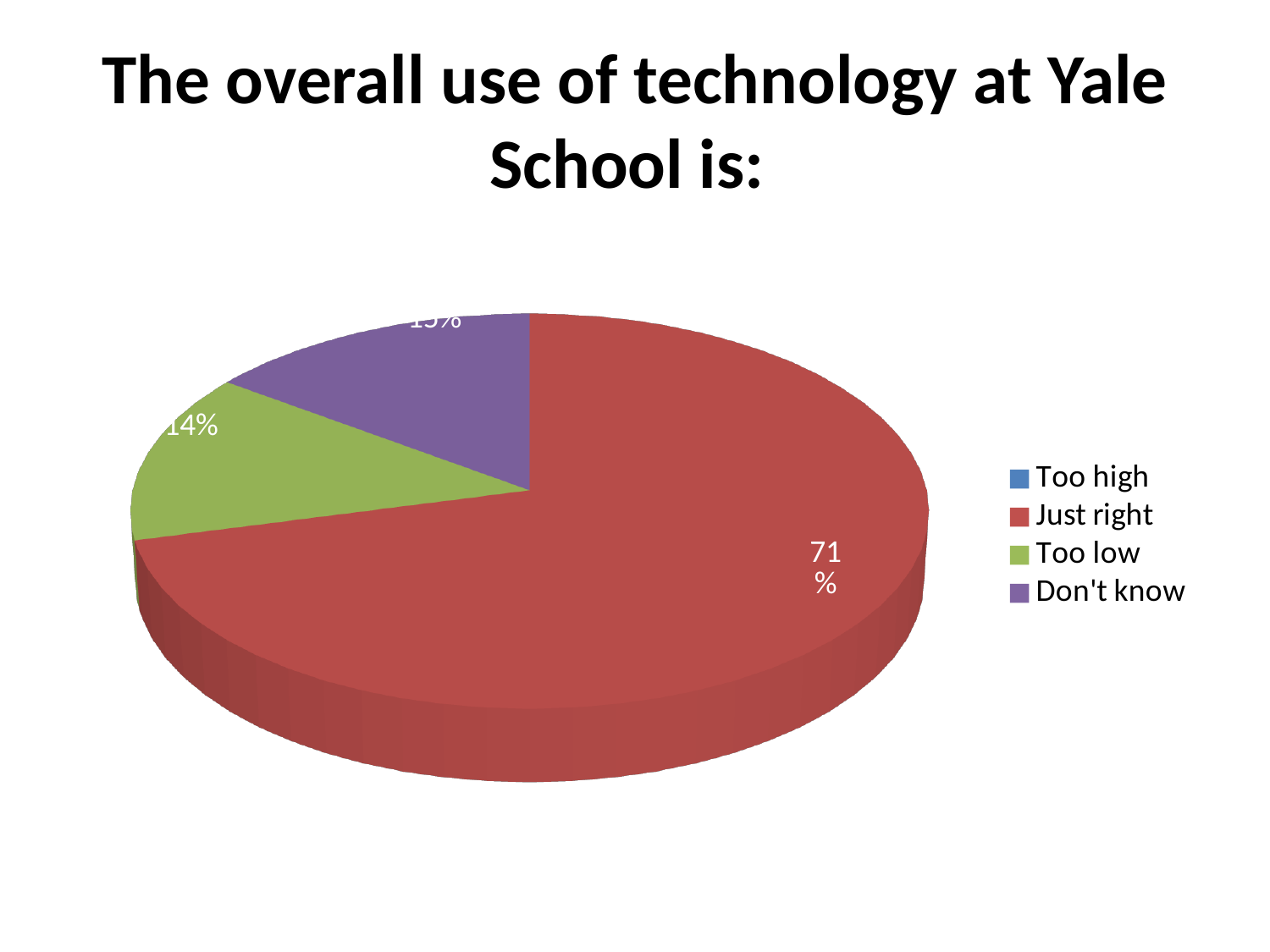

# The overall use of technology at Yale School is:

[unsupported chart]